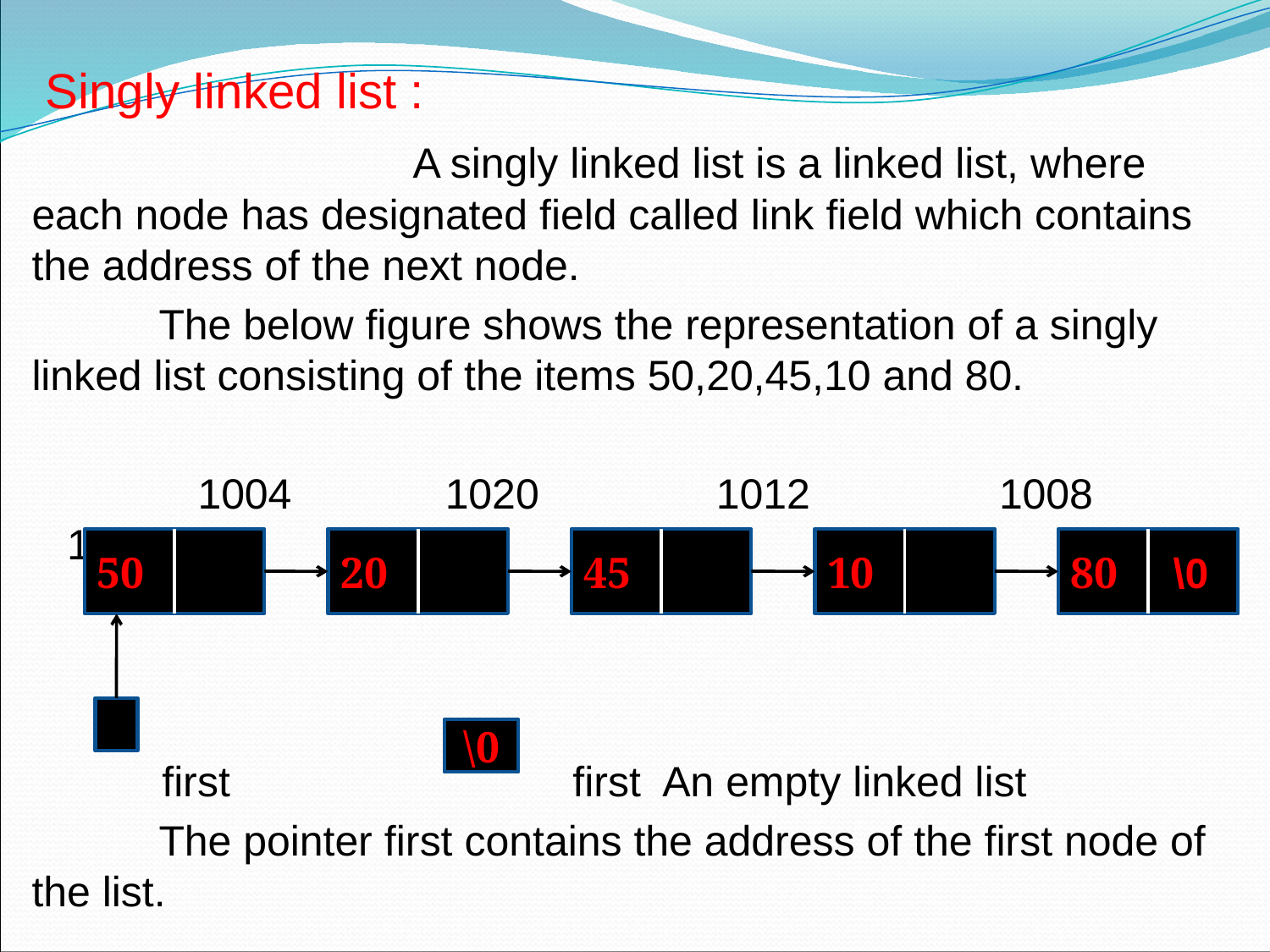

#
 Singly linked list :
			A singly linked list is a linked list, where each node has designated field called link field which contains the address of the next node.
	The below figure shows the representation of a singly linked list consisting of the items 50,20,45,10 and 80.

              1004             1020               1012                1008               1016

           first                             first  An empty linked list
	The pointer first contains the address of the first node of the list.
50
20
45
10
80     \0

\0